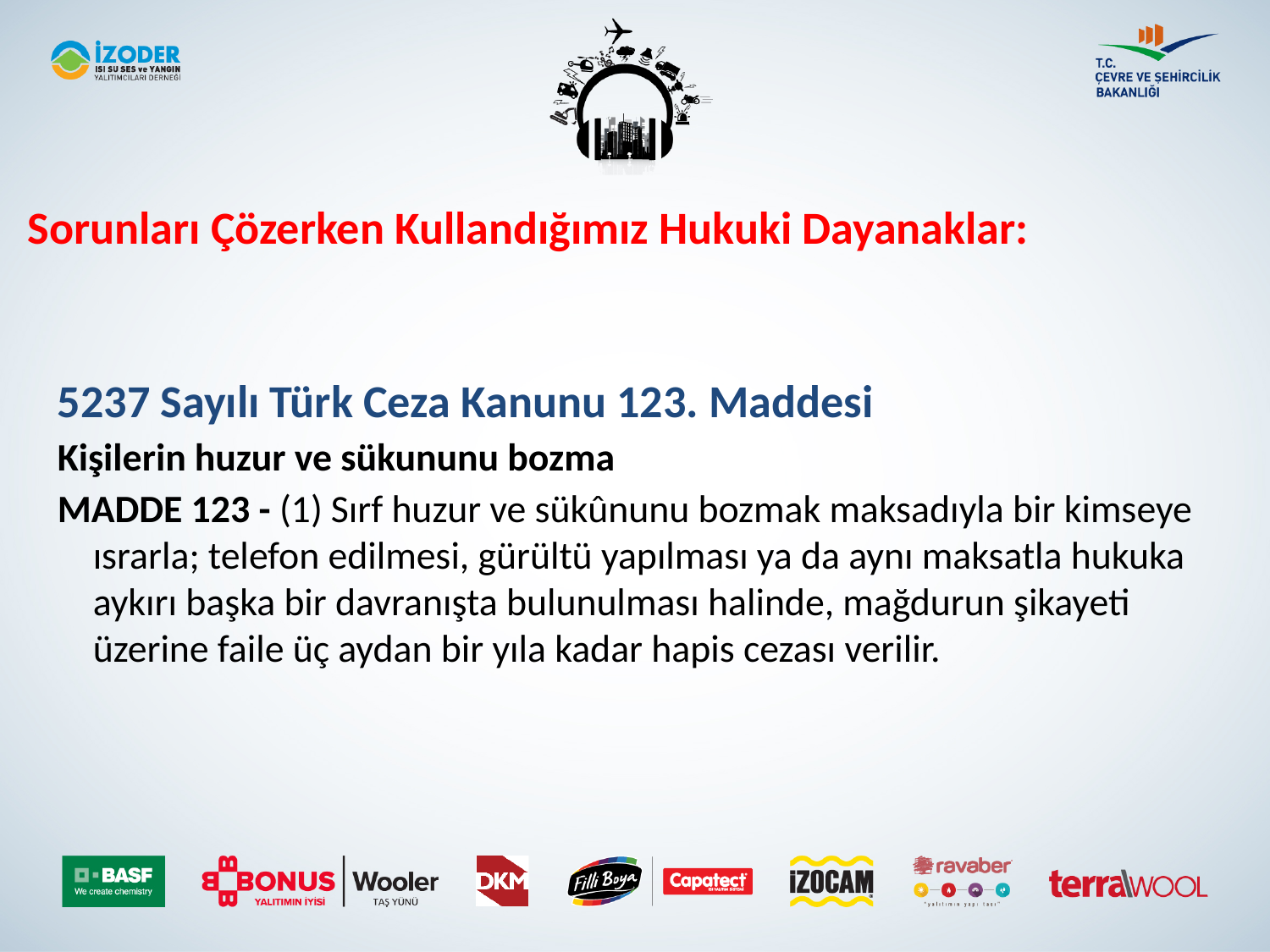

Sorunları Çözerken Kullandığımız Hukuki Dayanaklar:
5237 Sayılı Türk Ceza Kanunu 123. Maddesi
Kişilerin huzur ve sükununu bozma
MADDE 123 - (1) Sırf huzur ve sükûnunu bozmak maksadıyla bir kimseye ısrarla; telefon edilmesi, gürültü yapılması ya da aynı maksatla hukuka aykırı başka bir davranışta bulunulması halinde, mağdurun şikayeti üzerine faile üç aydan bir yıla kadar hapis cezası verilir.